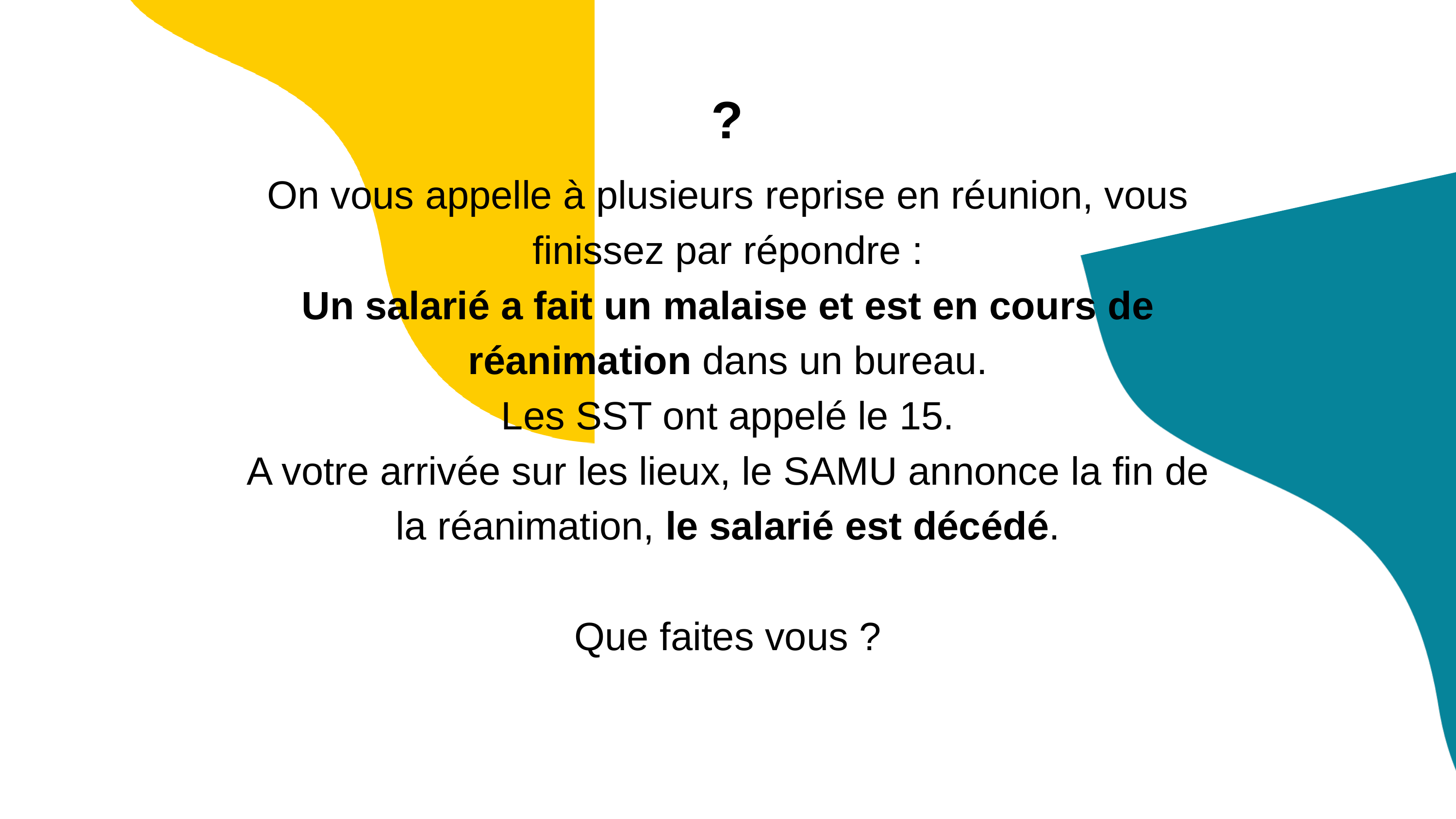

?
On vous appelle à plusieurs reprise en réunion, vous finissez par répondre :
Un salarié a fait un malaise et est en cours de réanimation dans un bureau.
Les SST ont appelé le 15.
A votre arrivée sur les lieux, le SAMU annonce la fin de la réanimation, le salarié est décédé.

Que faites vous ?